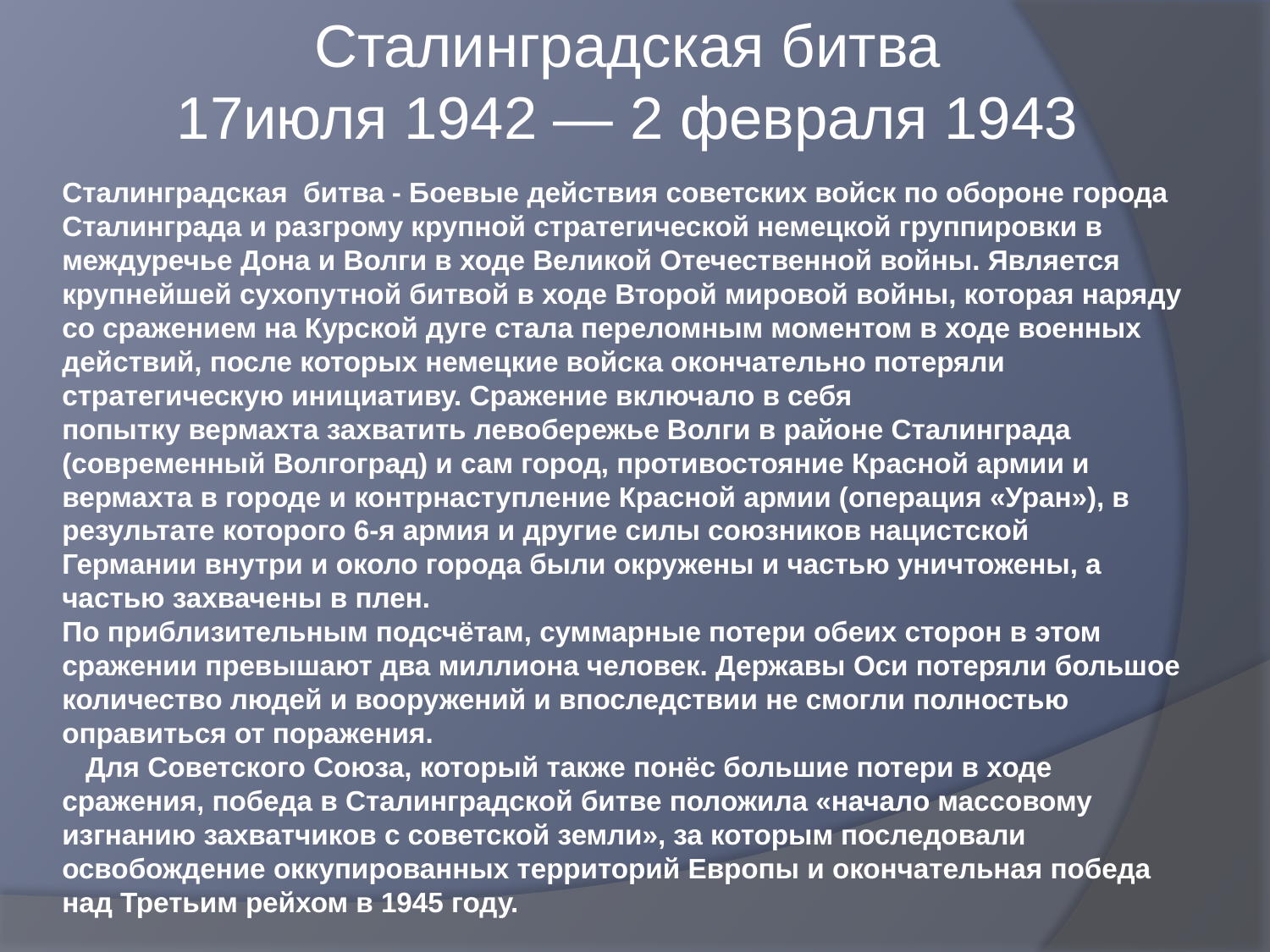

# Сталинградская битва 17июля 1942 — 2 февраля 1943
Сталинградская  битва - Боевые действия советских войск по обороне города Сталинграда и разгрому крупной стратегической немецкой группировки в междуречье Дона и Волги в ходе Великой Отечественной войны. Является крупнейшей сухопутной битвой в ходе Второй мировой войны, которая наряду со сражением на Курской дуге стала переломным моментом в ходе военных действий, после которых немецкие войска окончательно потеряли стратегическую инициативу. Сражение включало в себя попытку вермахта захватить левобережье Волги в районе Сталинграда (современный Волгоград) и сам город, противостояние Красной армии и вермахта в городе и контрнаступление Красной армии (операция «Уран»), в результате которого 6-я армия и другие силы союзников нацистской Германии внутри и около города были окружены и частью уничтожены, а частью захвачены в плен.
По приблизительным подсчётам, суммарные потери обеих сторон в этом сражении превышают два миллиона человек. Державы Оси потеряли большое количество людей и вооружений и впоследствии не смогли полностью оправиться от поражения.
   Для Советского Союза, который также понёс большие потери в ходе сражения, победа в Сталинградской битве положила «начало массовому изгнанию захватчиков с советской земли», за которым последовали освобождение оккупированных территорий Европы и окончательная победа над Третьим рейхом в 1945 году.